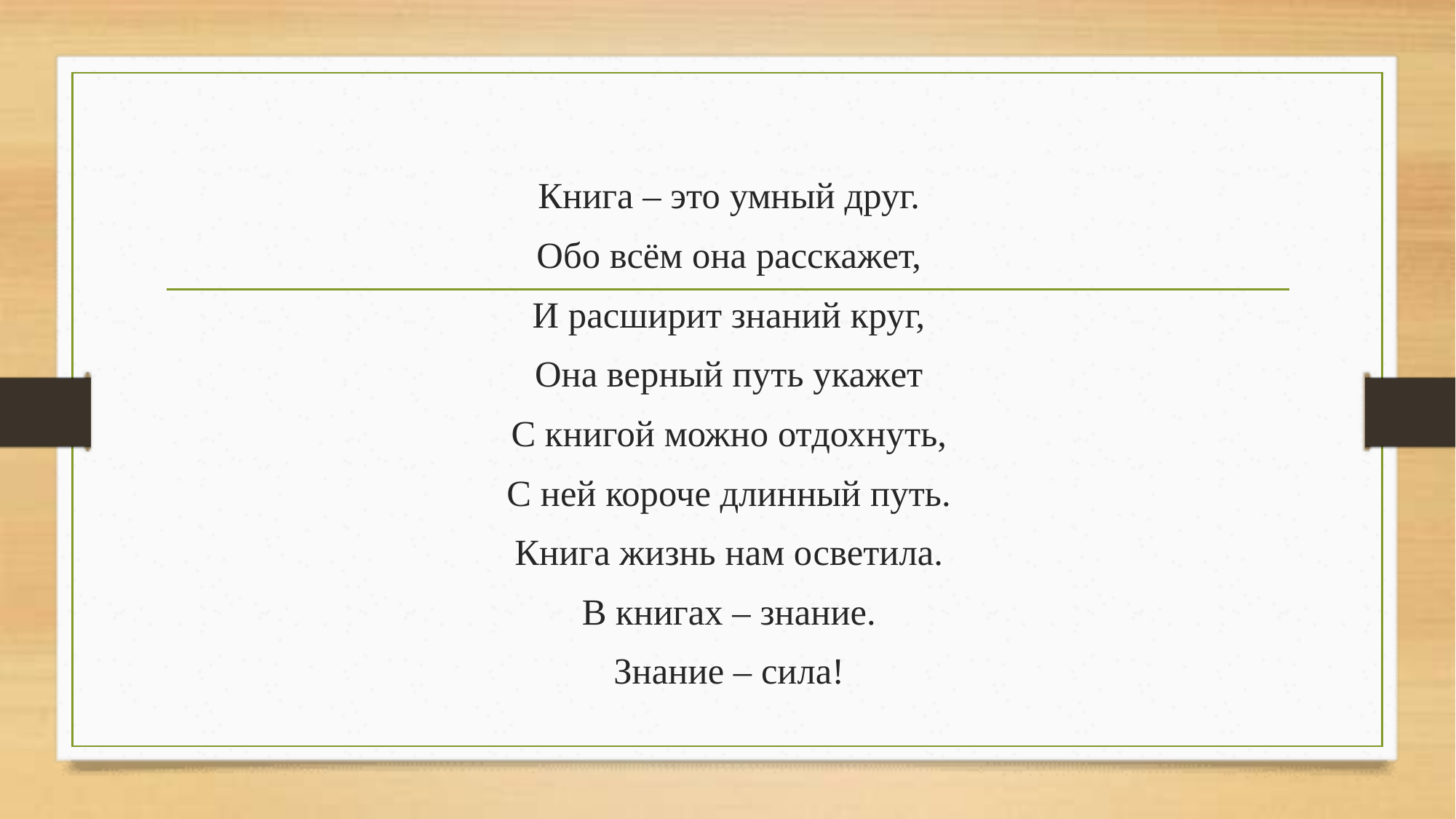

Книга – это умный друг.
Обо всём она расскажет,
И расширит знаний круг,
Она верный путь укажет
С книгой можно отдохнуть,
С ней короче длинный путь.
Книга жизнь нам осветила.
В книгах – знание.
Знание – сила!